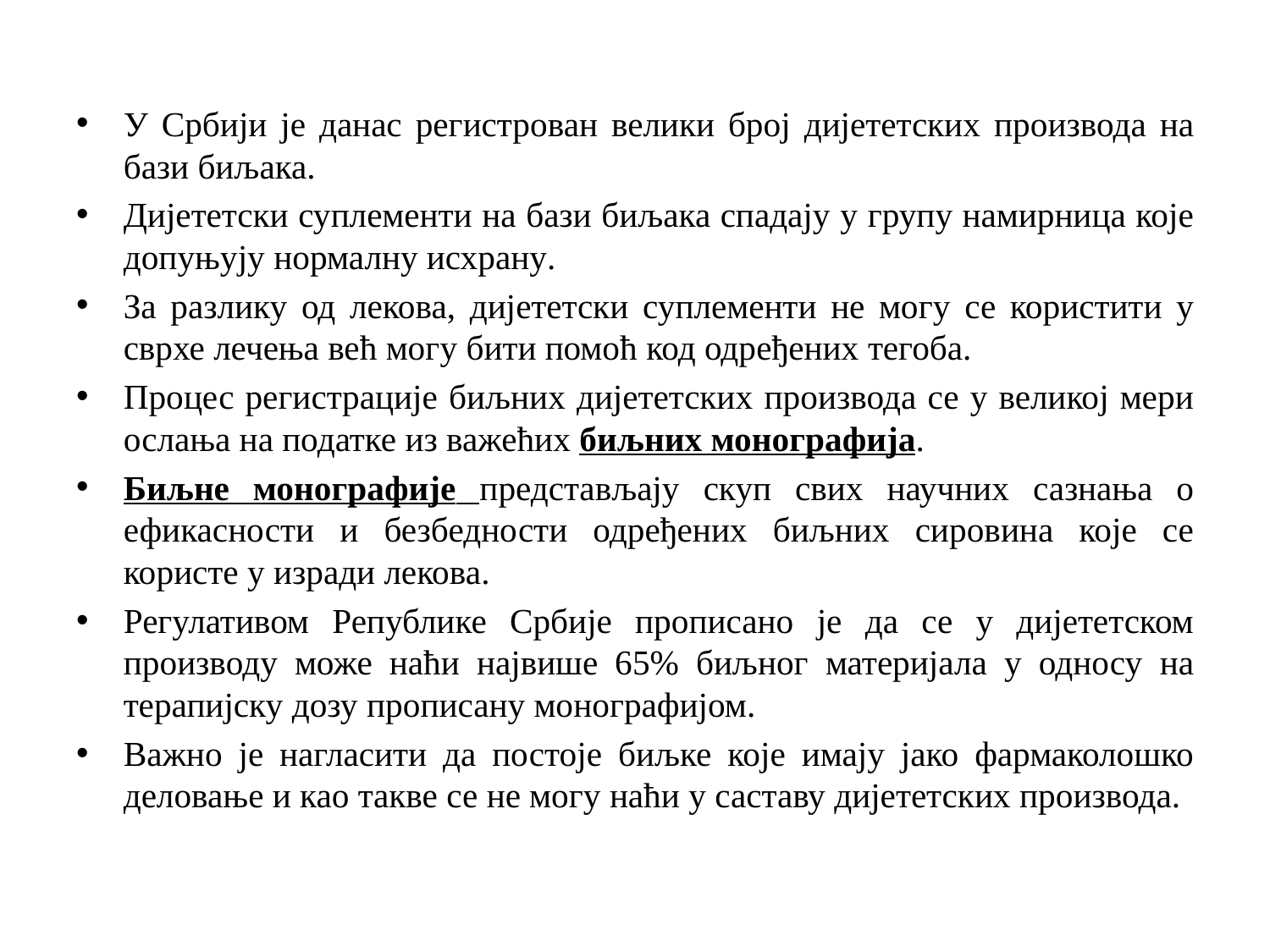

У Србији је данас регистрован велики број дијететских производа на бази биљака.
Дијететски суплементи на бази биљака спадају у групу намирница које допуњују нормалну исхрану.
За разлику од лекова, дијететски суплементи не могу се користити у сврхе лечења већ могу бити помоћ код одређених тегоба.
Процес регистрације биљних дијететских производа се у великој мери ослања на податке из важећих биљних монографија.
Биљне монографије представљају скуп свих научних сазнања о ефикасности и безбедности одређених биљних сировина које се користе у изради лекова.
Регулативом Републике Србије прописано је да се у дијететском производу може наћи највише 65% биљног материјала у односу на терапијску дозу прописану монографијом.
Важно је нагласити да постоје биљке које имају јако фармаколошко деловање и као такве се не могу наћи у саставу дијететских производа.